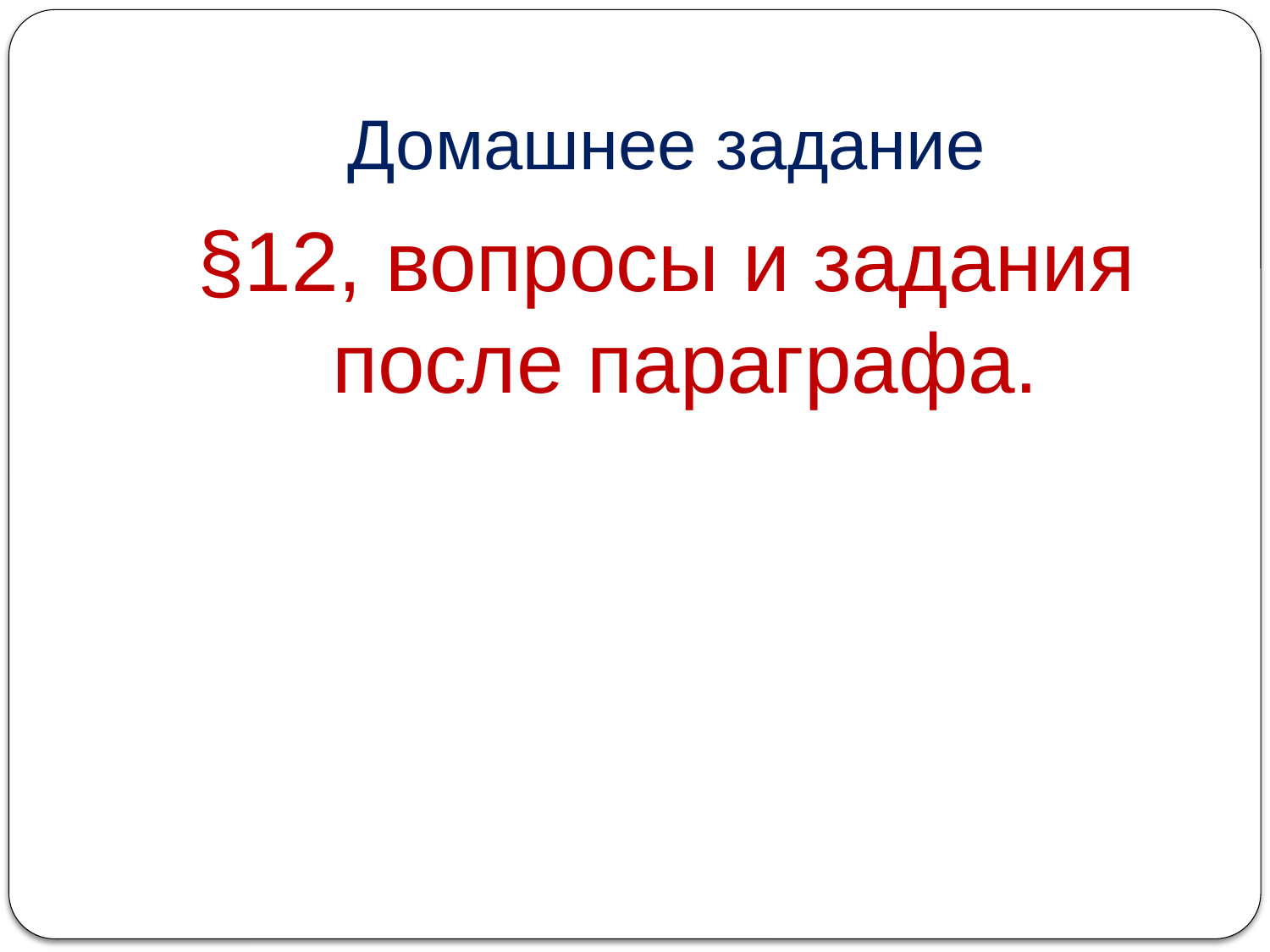

# Домашнее задание
§12, вопросы и задания после параграфа.